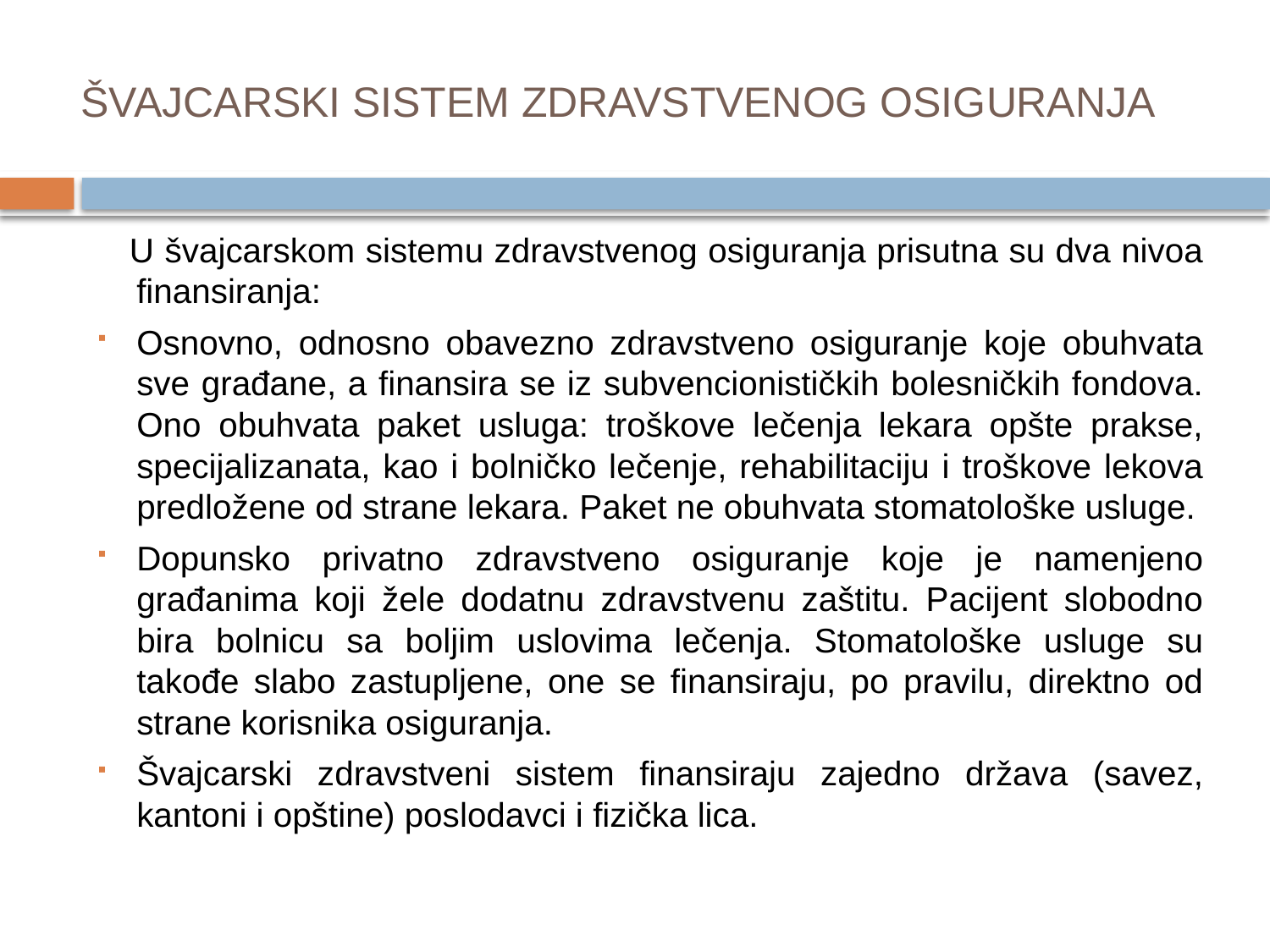

# ŠVAJCARSKI SISTEM ZDRAVSTVENOG OSIGURANJA
   U švajcarskom sistemu zdravstvenog osiguranja prisutna su dva nivoa finansiranja:
Osnovno, odnosno obavezno zdravstveno osiguranje koje obuhvata sve građane, a finansira se iz subvencionističkih bolesničkih fondova. Ono obuhvata paket usluga: troškove lečenja lekara opšte prakse, specijalizanata, kao i bolničko lečenje, rehabilitaciju i troškove lekova predložene od strane lekara. Paket ne obuhvata stomatološke usluge.
Dopunsko privatno zdravstveno osiguranje koje je namenjeno građanima koji žele dodatnu zdravstvenu zaštitu. Pacijent slobodno bira bolnicu sa boljim uslovima lečenja. Stomatološke usluge su takođe slabo zastupljene, one se finansiraju, po pravilu, direktno od strane korisnika osiguranja.
Švajcarski zdravstveni sistem finansiraju zajedno država (savez, kantoni i opštine) poslodavci i fizička lica.